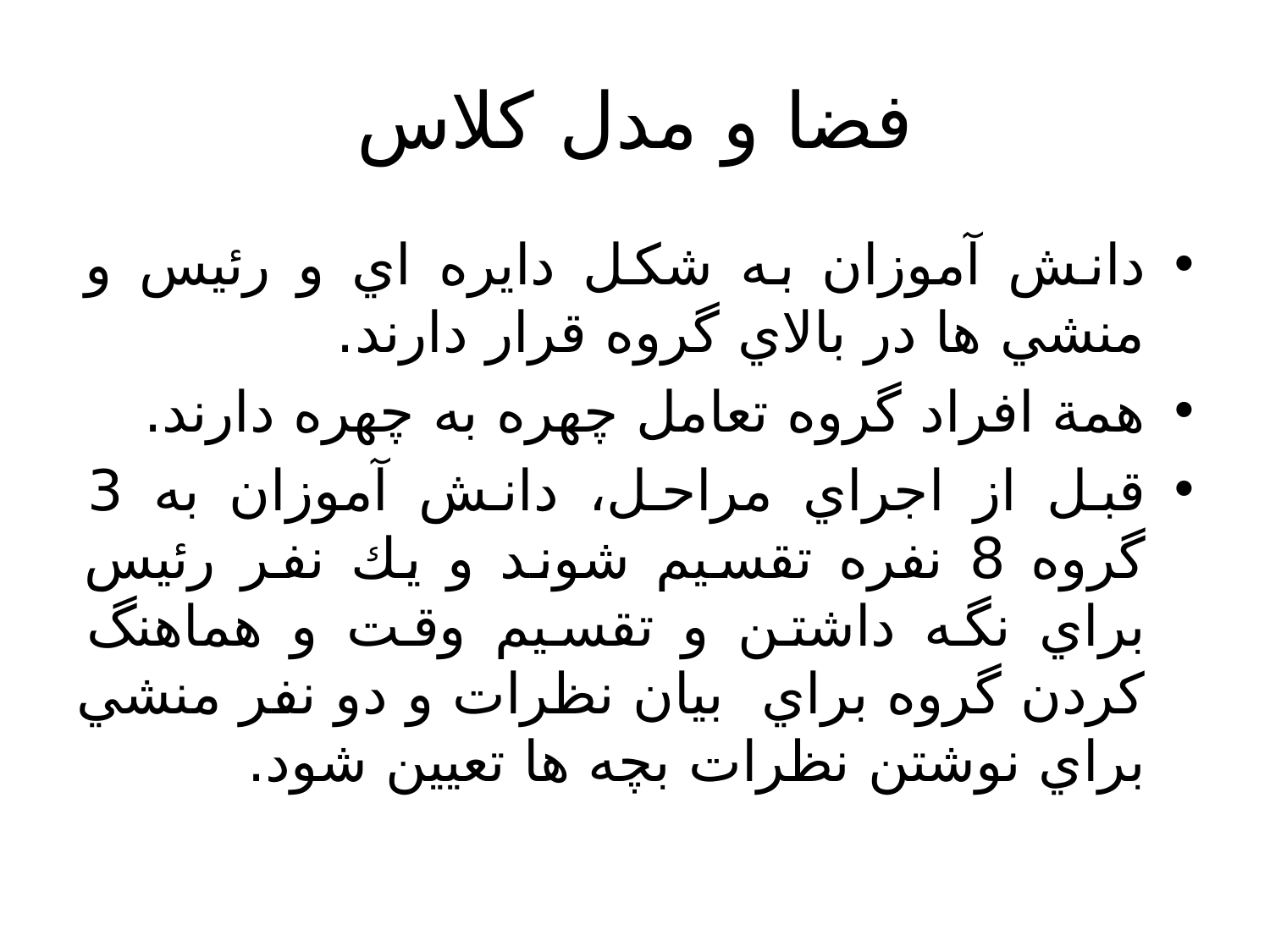

# فضا و مدل كلاس
دانش آموزان به شكل دايره اي و رئيس و منشي ها در بالاي گروه قرار دارند.
همة افراد گروه تعامل چهره به چهره دارند.
قبل از اجراي مراحل، دانش آموزان به 3 گروه 8 نفره تقسيم شوند و يك نفر رئيس براي نگه داشتن و تقسيم وقت و هماهنگ كردن گروه براي  بيان نظرات و دو نفر منشي براي نوشتن نظرات بچه ها تعيين شود.